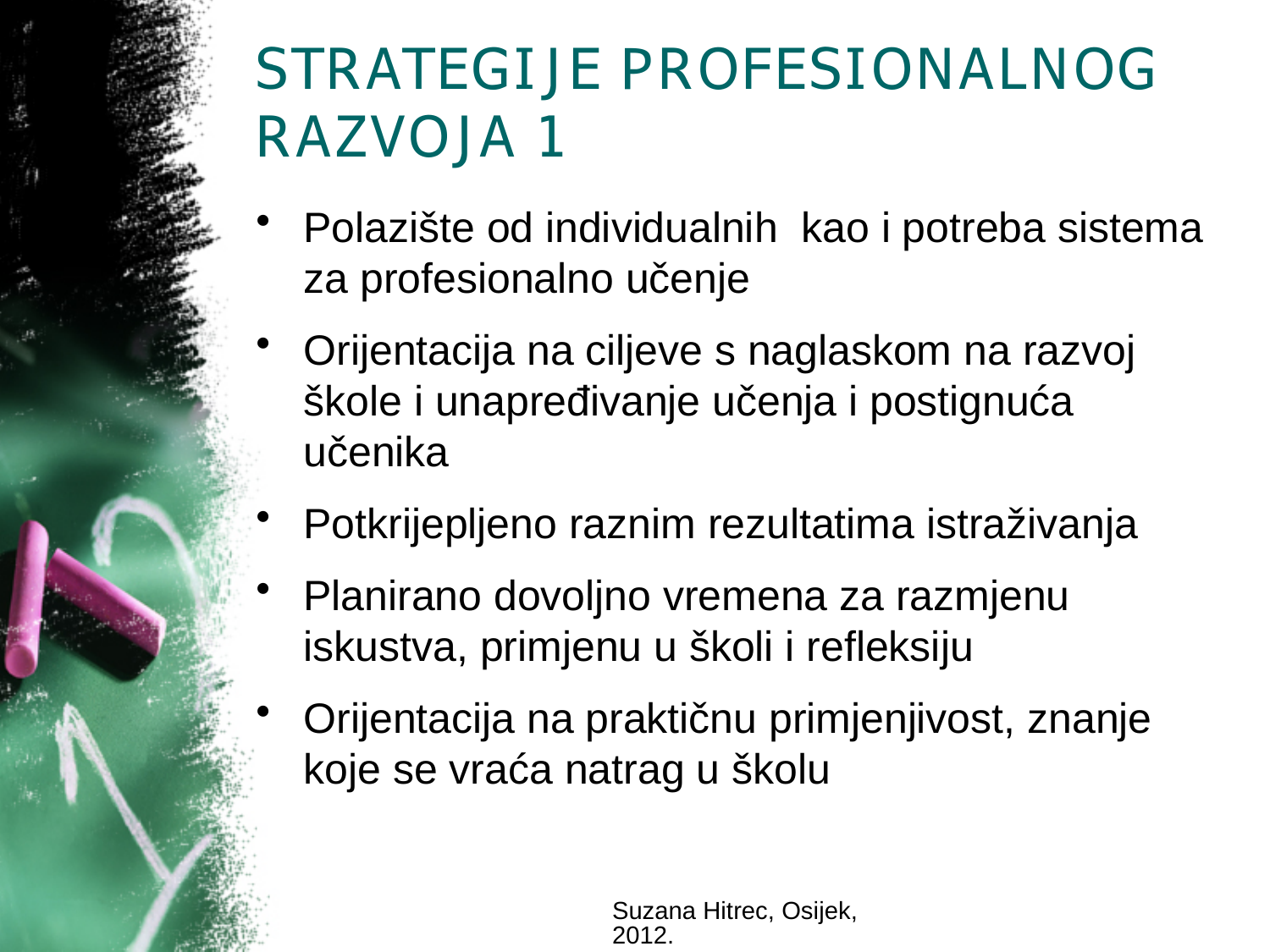

# STRATEGIJE PROFESIONALNOG RAZVOJA 1
Polazište od individualnih  kao i potreba sistema za profesionalno učenje
Orijentacija na ciljeve s naglaskom na razvoj škole i unapređivanje učenja i postignuća učenika
Potkrijepljeno raznim rezultatima istraživanja
Planirano dovoljno vremena za razmjenu iskustva, primjenu u školi i refleksiju
Orijentacija na praktičnu primjenjivost, znanje koje se vraća natrag u školu
Suzana Hitrec, Osijek, 2012.